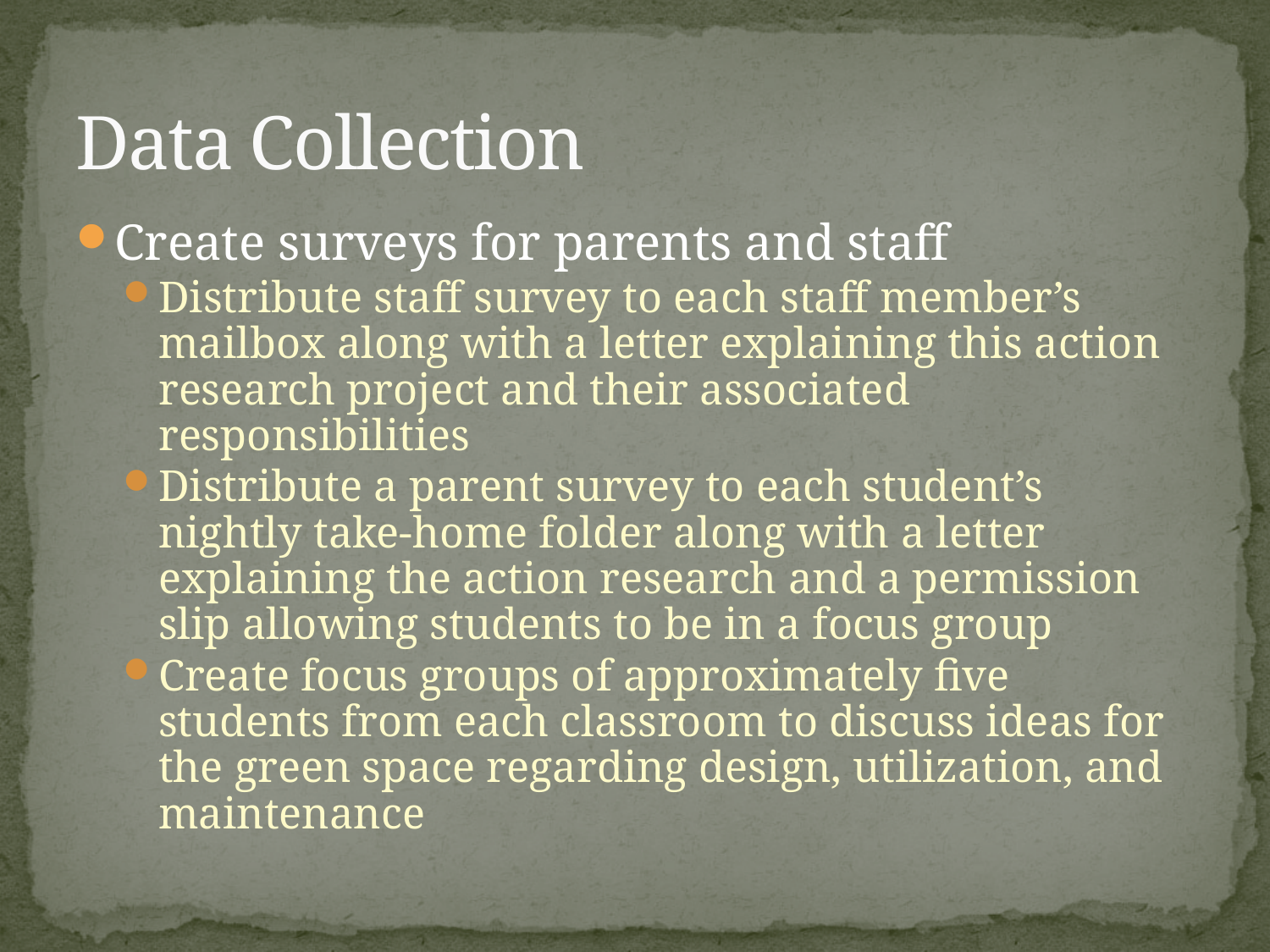

# Data Collection
Create surveys for parents and staff
Distribute staff survey to each staff member’s mailbox along with a letter explaining this action research project and their associated responsibilities
Distribute a parent survey to each student’s nightly take-home folder along with a letter explaining the action research and a permission slip allowing students to be in a focus group
Create focus groups of approximately five students from each classroom to discuss ideas for the green space regarding design, utilization, and maintenance